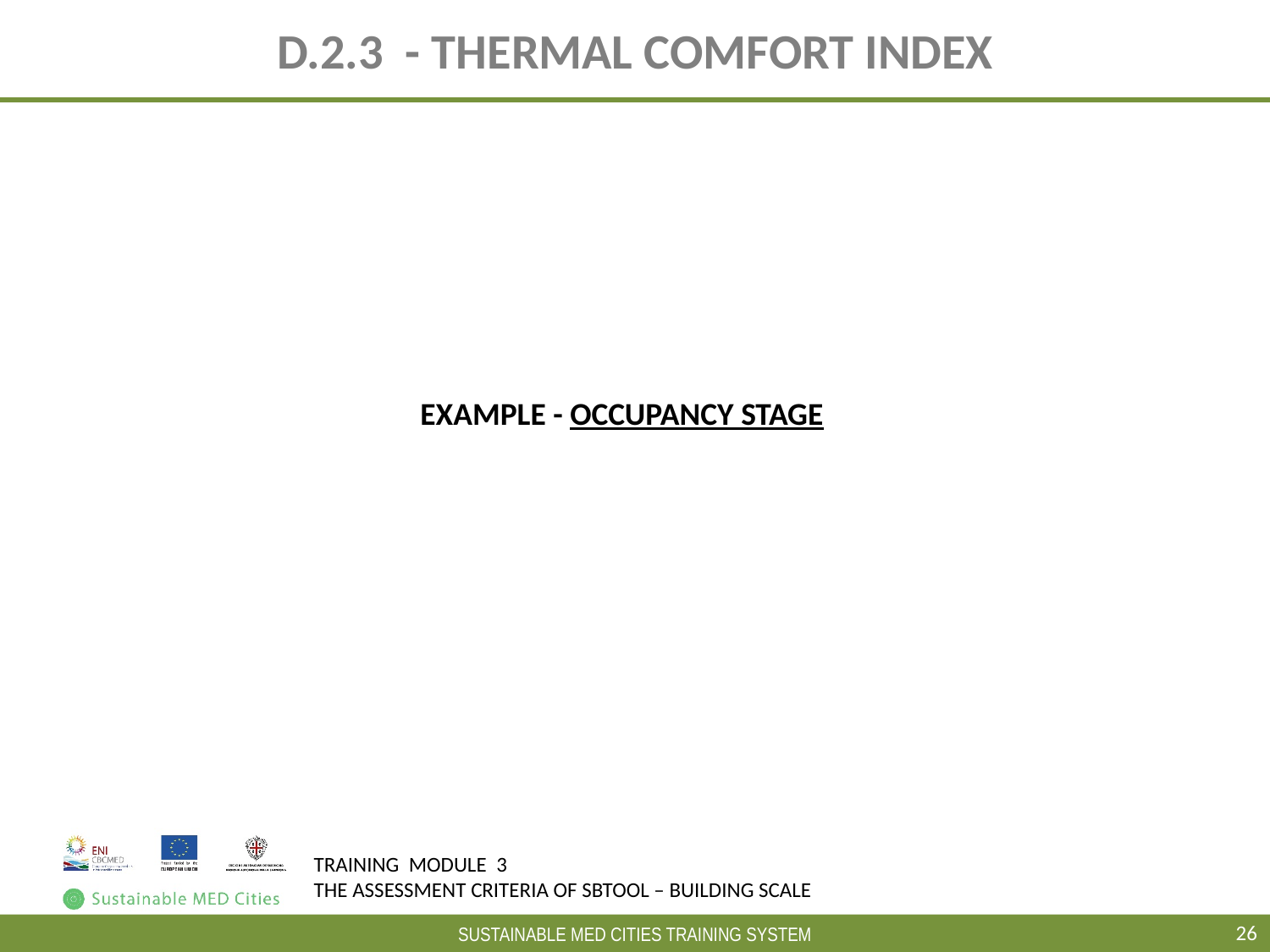

# D.2.3  - THERMAL COMFORT INDEX

EXAMPLE - OCCUPANCY STAGE
26